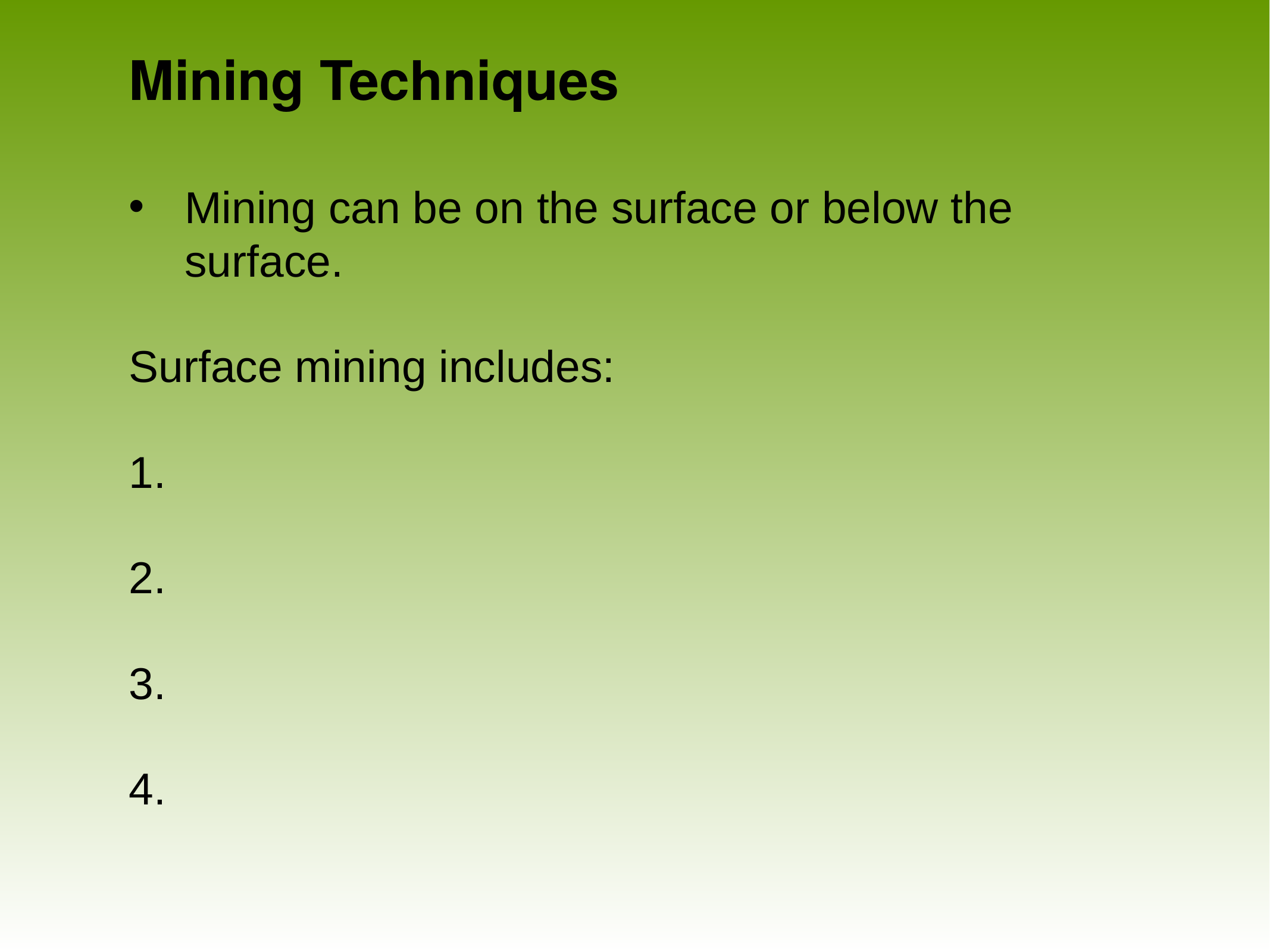

# Mining Techniques
Mining can be on the surface or below the surface.
Surface mining includes:
1.
2.
3.
4.